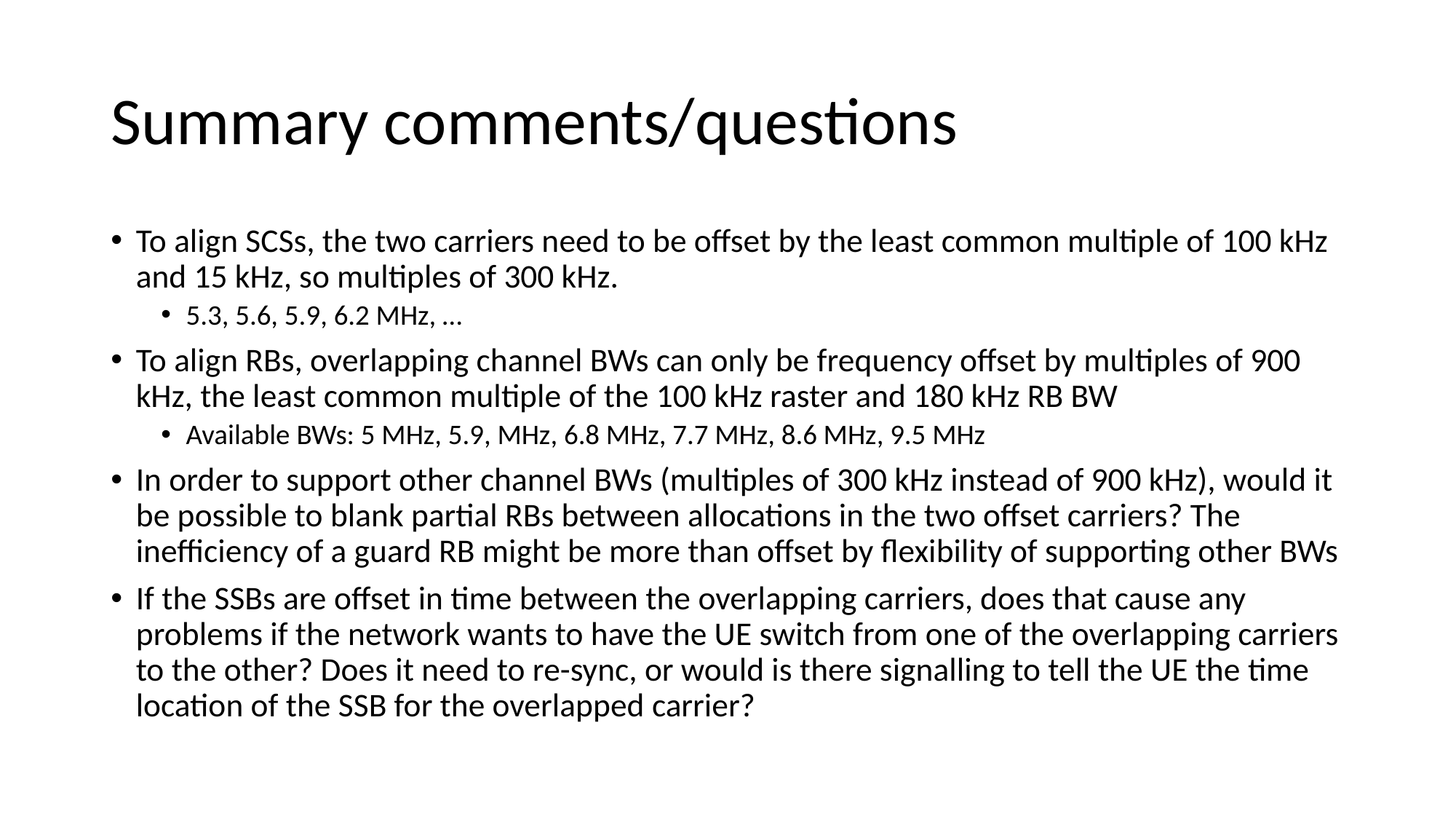

# Summary comments/questions
To align SCSs, the two carriers need to be offset by the least common multiple of 100 kHz and 15 kHz, so multiples of 300 kHz.
5.3, 5.6, 5.9, 6.2 MHz, …
To align RBs, overlapping channel BWs can only be frequency offset by multiples of 900 kHz, the least common multiple of the 100 kHz raster and 180 kHz RB BW
Available BWs: 5 MHz, 5.9, MHz, 6.8 MHz, 7.7 MHz, 8.6 MHz, 9.5 MHz
In order to support other channel BWs (multiples of 300 kHz instead of 900 kHz), would it be possible to blank partial RBs between allocations in the two offset carriers? The inefficiency of a guard RB might be more than offset by flexibility of supporting other BWs
If the SSBs are offset in time between the overlapping carriers, does that cause any problems if the network wants to have the UE switch from one of the overlapping carriers to the other? Does it need to re-sync, or would is there signalling to tell the UE the time location of the SSB for the overlapped carrier?